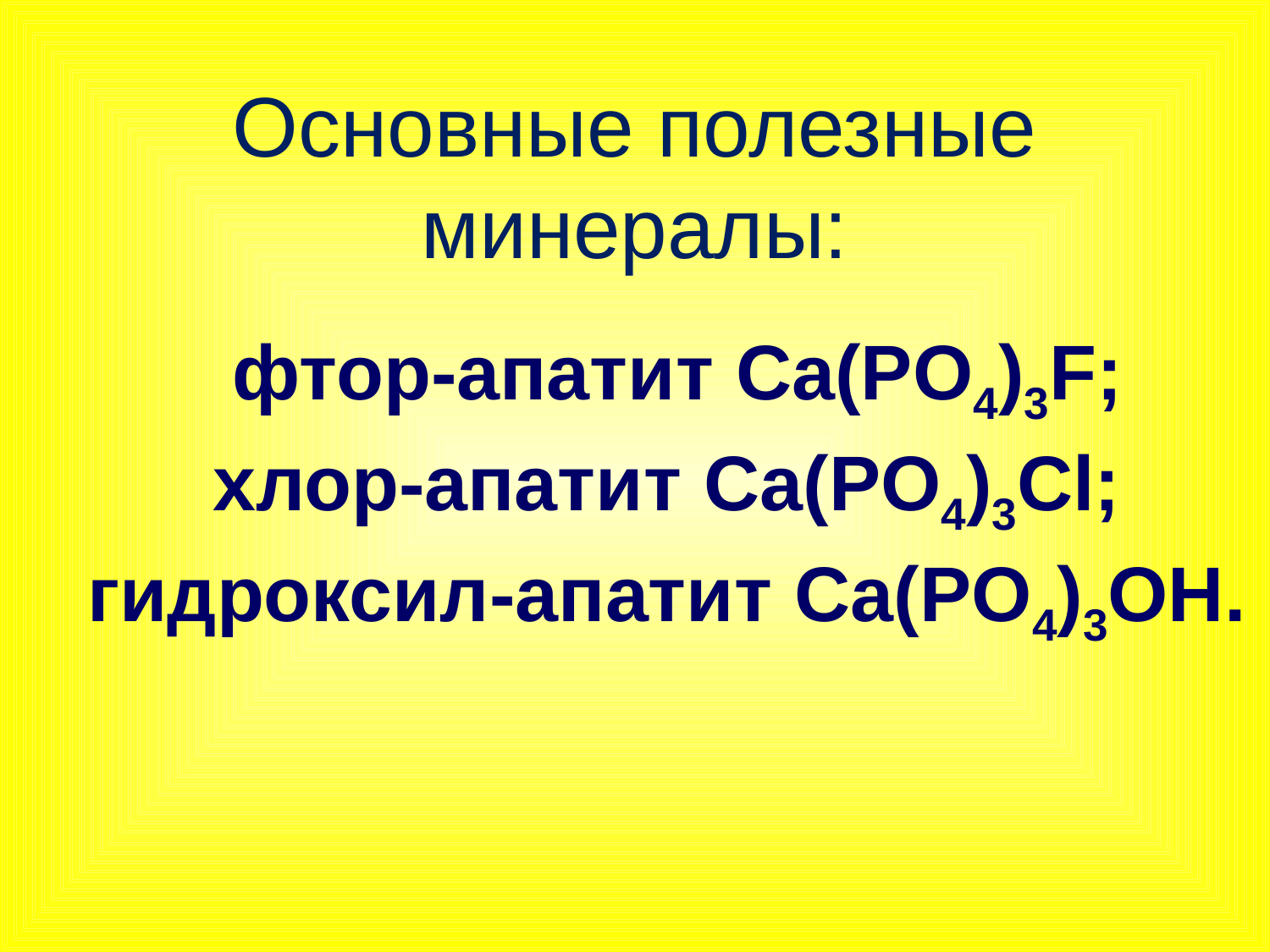

Основные полезные минералы:
 фтор-апатит Ca(PO4)3F;
хлор-апатит Ca(PO4)3Cl;
гидроксил-апатит Ca(PO4)3OH.